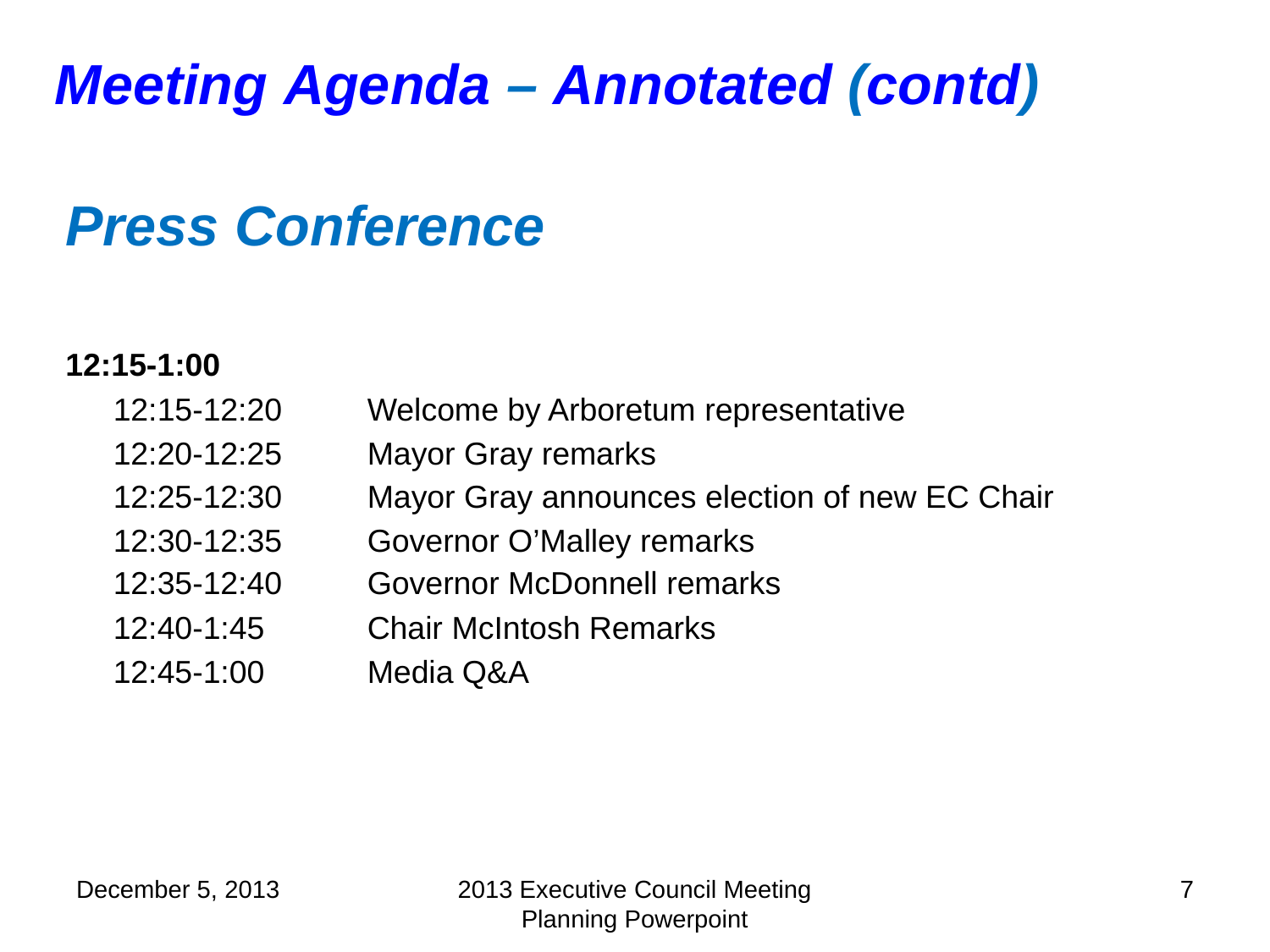

Meeting Agenda – Annotated (contd)
Press Conference
12:15-1:00
	12:15-12:20 	Welcome by Arboretum representative
	12:20-12:25 	Mayor Gray remarks
	12:25-12:30 	Mayor Gray announces election of new EC Chair
	12:30-12:35	Governor O’Malley remarks
	12:35-12:40	Governor McDonnell remarks
	12:40-1:45	Chair McIntosh Remarks
	12:45-1:00 	Media Q&A
December 5, 2013
2013 Executive Council Meeting Planning Powerpoint
7